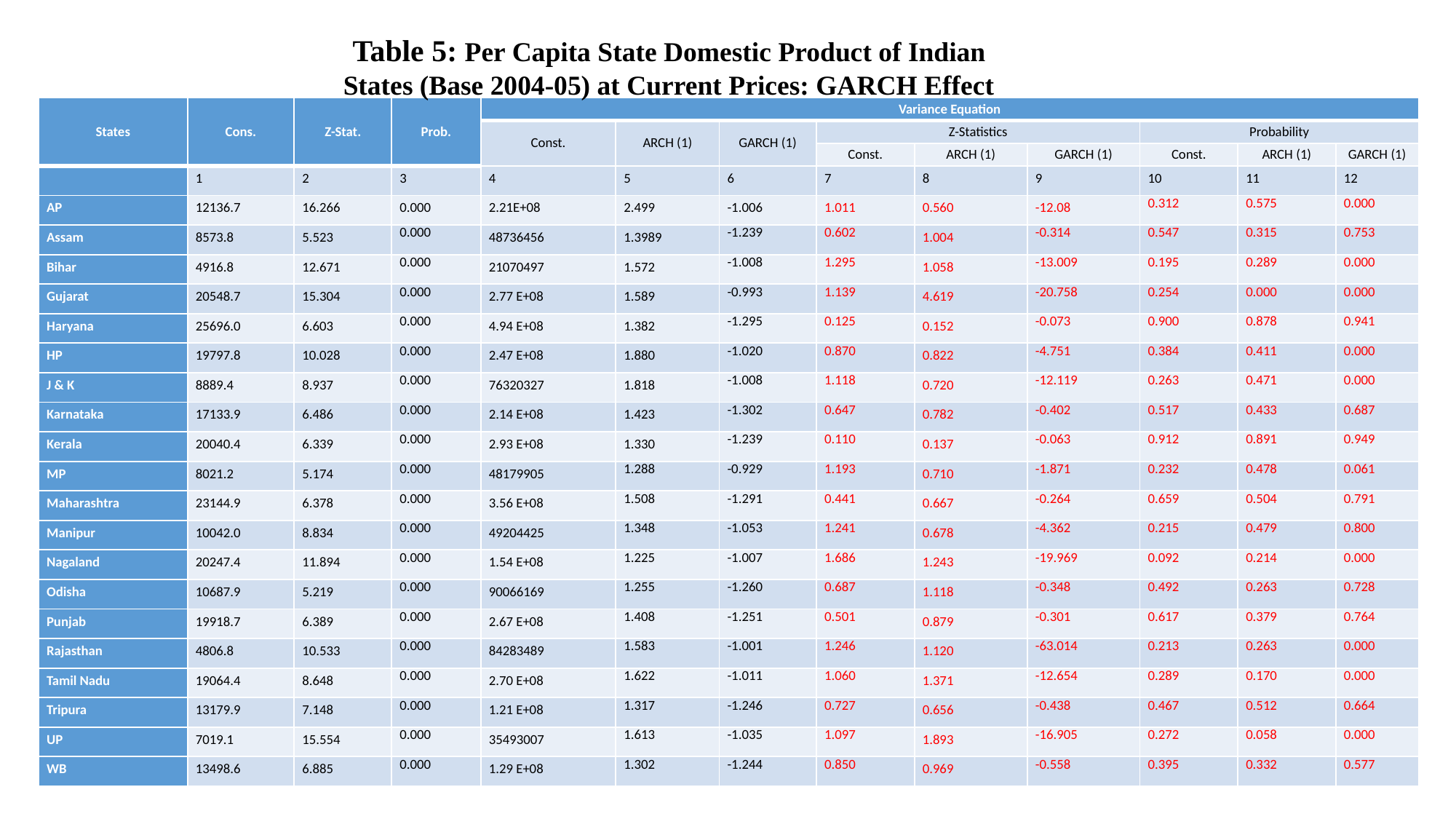

Table 5: Per Capita State Domestic Product of Indian States (Base 2004-05) at Current Prices: GARCH Effect

| States | Cons. | Z-Stat. | Prob. | Variance Equation |  |  |  |  |  |  |  |  |
| --- | --- | --- | --- | --- | --- | --- | --- | --- | --- | --- | --- | --- |
|  |  |  |  | Const. | ARCH (1) | GARCH (1) | Z-Statistics |  |  | Probability |  |  |
|  |  |  |  |  |  |  | Const. | ARCH (1) | GARCH (1) | Const. | ARCH (1) | GARCH (1) |
|  | 1 | 2 | 3 | 4 | 5 | 6 | 7 | 8 | 9 | 10 | 11 | 12 |
| AP | 12136.7 | 16.266 | 0.000 | 2.21E+08 | 2.499 | -1.006 | 1.011 | 0.560 | -12.08 | 0.312 | 0.575 | 0.000 |
| Assam | 8573.8 | 5.523 | 0.000 | 48736456 | 1.3989 | -1.239 | 0.602 | 1.004 | -0.314 | 0.547 | 0.315 | 0.753 |
| Bihar | 4916.8 | 12.671 | 0.000 | 21070497 | 1.572 | -1.008 | 1.295 | 1.058 | -13.009 | 0.195 | 0.289 | 0.000 |
| Gujarat | 20548.7 | 15.304 | 0.000 | 2.77 E+08 | 1.589 | -0.993 | 1.139 | 4.619 | -20.758 | 0.254 | 0.000 | 0.000 |
| Haryana | 25696.0 | 6.603 | 0.000 | 4.94 E+08 | 1.382 | -1.295 | 0.125 | 0.152 | -0.073 | 0.900 | 0.878 | 0.941 |
| HP | 19797.8 | 10.028 | 0.000 | 2.47 E+08 | 1.880 | -1.020 | 0.870 | 0.822 | -4.751 | 0.384 | 0.411 | 0.000 |
| J & K | 8889.4 | 8.937 | 0.000 | 76320327 | 1.818 | -1.008 | 1.118 | 0.720 | -12.119 | 0.263 | 0.471 | 0.000 |
| Karnataka | 17133.9 | 6.486 | 0.000 | 2.14 E+08 | 1.423 | -1.302 | 0.647 | 0.782 | -0.402 | 0.517 | 0.433 | 0.687 |
| Kerala | 20040.4 | 6.339 | 0.000 | 2.93 E+08 | 1.330 | -1.239 | 0.110 | 0.137 | -0.063 | 0.912 | 0.891 | 0.949 |
| MP | 8021.2 | 5.174 | 0.000 | 48179905 | 1.288 | -0.929 | 1.193 | 0.710 | -1.871 | 0.232 | 0.478 | 0.061 |
| Maharashtra | 23144.9 | 6.378 | 0.000 | 3.56 E+08 | 1.508 | -1.291 | 0.441 | 0.667 | -0.264 | 0.659 | 0.504 | 0.791 |
| Manipur | 10042.0 | 8.834 | 0.000 | 49204425 | 1.348 | -1.053 | 1.241 | 0.678 | -4.362 | 0.215 | 0.479 | 0.800 |
| Nagaland | 20247.4 | 11.894 | 0.000 | 1.54 E+08 | 1.225 | -1.007 | 1.686 | 1.243 | -19.969 | 0.092 | 0.214 | 0.000 |
| Odisha | 10687.9 | 5.219 | 0.000 | 90066169 | 1.255 | -1.260 | 0.687 | 1.118 | -0.348 | 0.492 | 0.263 | 0.728 |
| Punjab | 19918.7 | 6.389 | 0.000 | 2.67 E+08 | 1.408 | -1.251 | 0.501 | 0.879 | -0.301 | 0.617 | 0.379 | 0.764 |
| Rajasthan | 4806.8 | 10.533 | 0.000 | 84283489 | 1.583 | -1.001 | 1.246 | 1.120 | -63.014 | 0.213 | 0.263 | 0.000 |
| Tamil Nadu | 19064.4 | 8.648 | 0.000 | 2.70 E+08 | 1.622 | -1.011 | 1.060 | 1.371 | -12.654 | 0.289 | 0.170 | 0.000 |
| Tripura | 13179.9 | 7.148 | 0.000 | 1.21 E+08 | 1.317 | -1.246 | 0.727 | 0.656 | -0.438 | 0.467 | 0.512 | 0.664 |
| UP | 7019.1 | 15.554 | 0.000 | 35493007 | 1.613 | -1.035 | 1.097 | 1.893 | -16.905 | 0.272 | 0.058 | 0.000 |
| WB | 13498.6 | 6.885 | 0.000 | 1.29 E+08 | 1.302 | -1.244 | 0.850 | 0.969 | -0.558 | 0.395 | 0.332 | 0.577 |